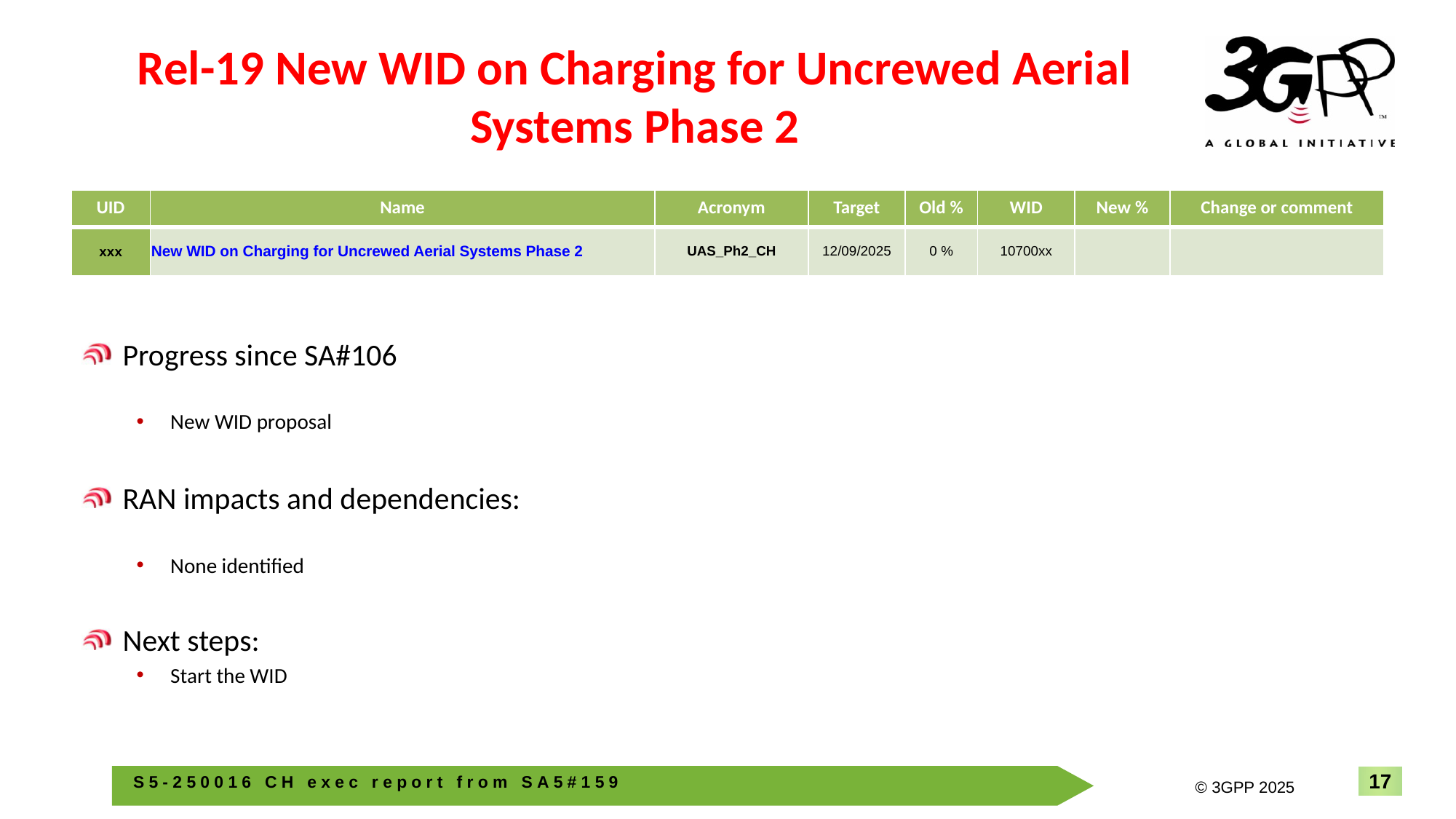

# Rel-19 New WID on Charging for Uncrewed Aerial Systems Phase 2
| UID | Name | Acronym | Target | Old % | WID | New % | Change or comment |
| --- | --- | --- | --- | --- | --- | --- | --- |
| xxx | New WID on Charging for Uncrewed Aerial Systems Phase 2 | UAS\_Ph2\_CH | 12/09/2025 | 0 % | 10700xx |  |  |
Progress since SA#106

New WID proposal

RAN impacts and dependencies:

None identified

Next steps:
Start the WID